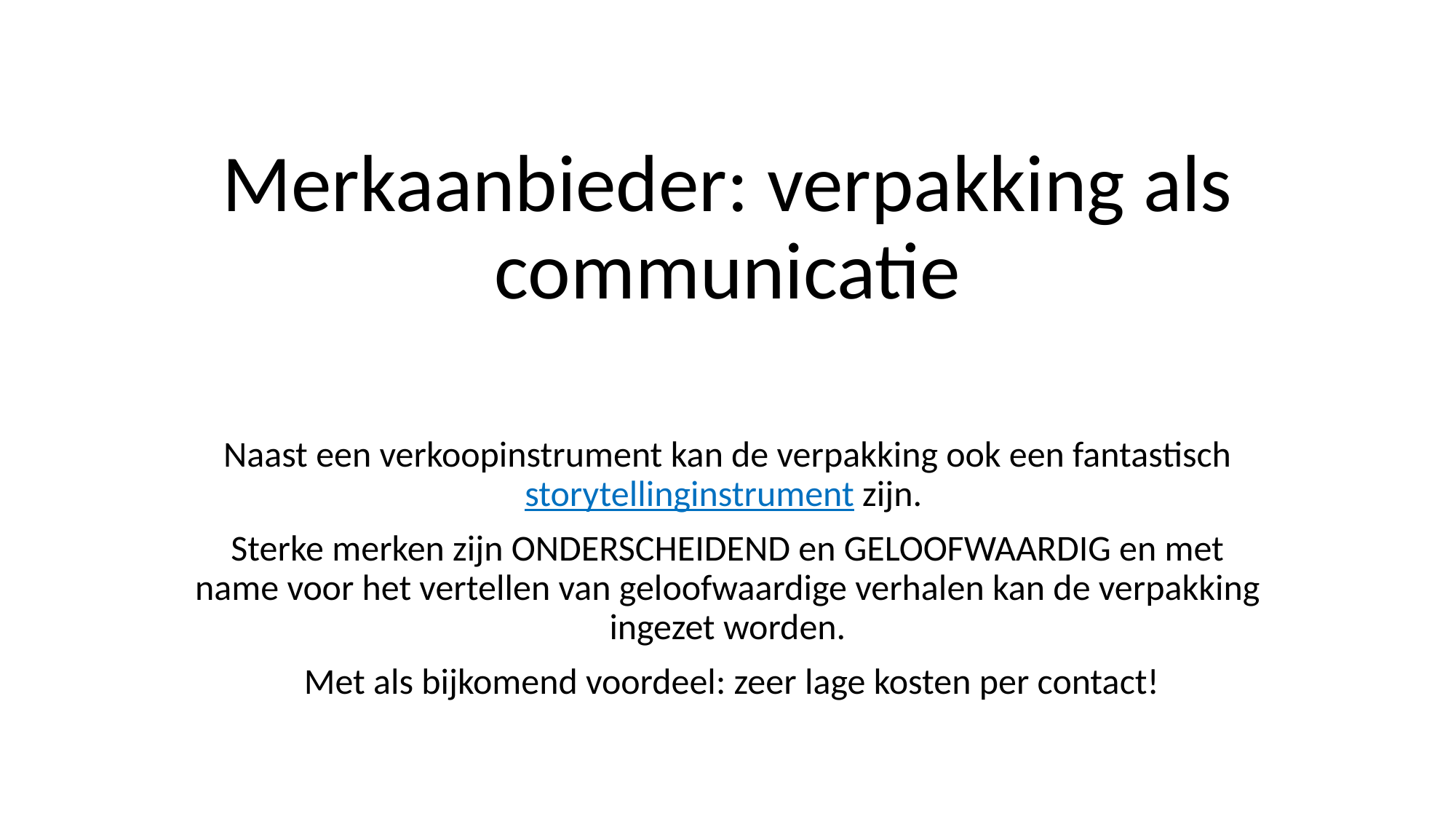

# Merkaanbieder: verpakking als communicatie
Naast een verkoopinstrument kan de verpakking ook een fantastisch storytellinginstrument zijn.
Sterke merken zijn ONDERSCHEIDEND en GELOOFWAARDIG en met name voor het vertellen van geloofwaardige verhalen kan de verpakking ingezet worden.
 Met als bijkomend voordeel: zeer lage kosten per contact!